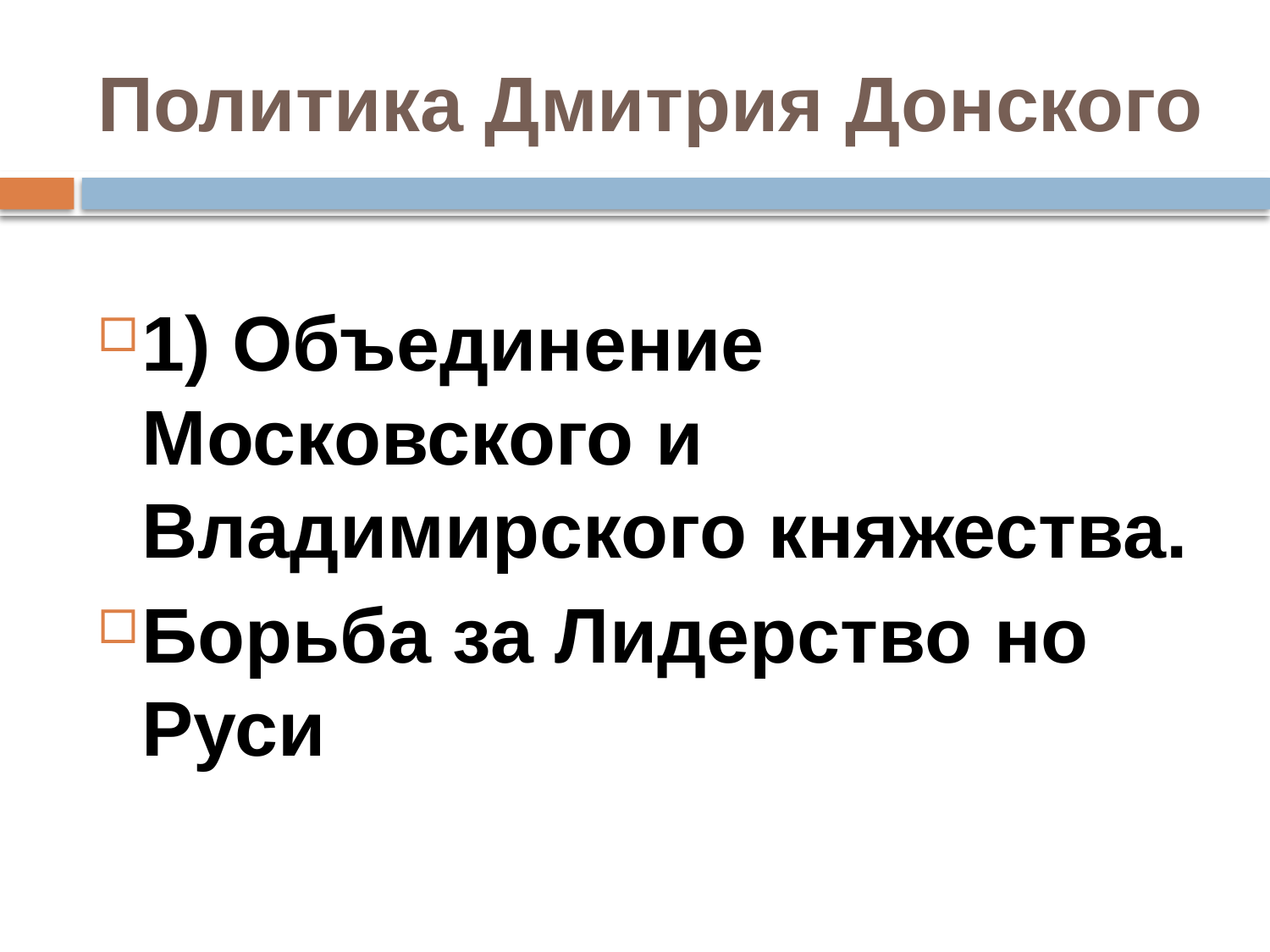

# Политика Дмитрия Донского
1) Объединение Московского и Владимирского княжества.
Борьба за Лидерство но Руси